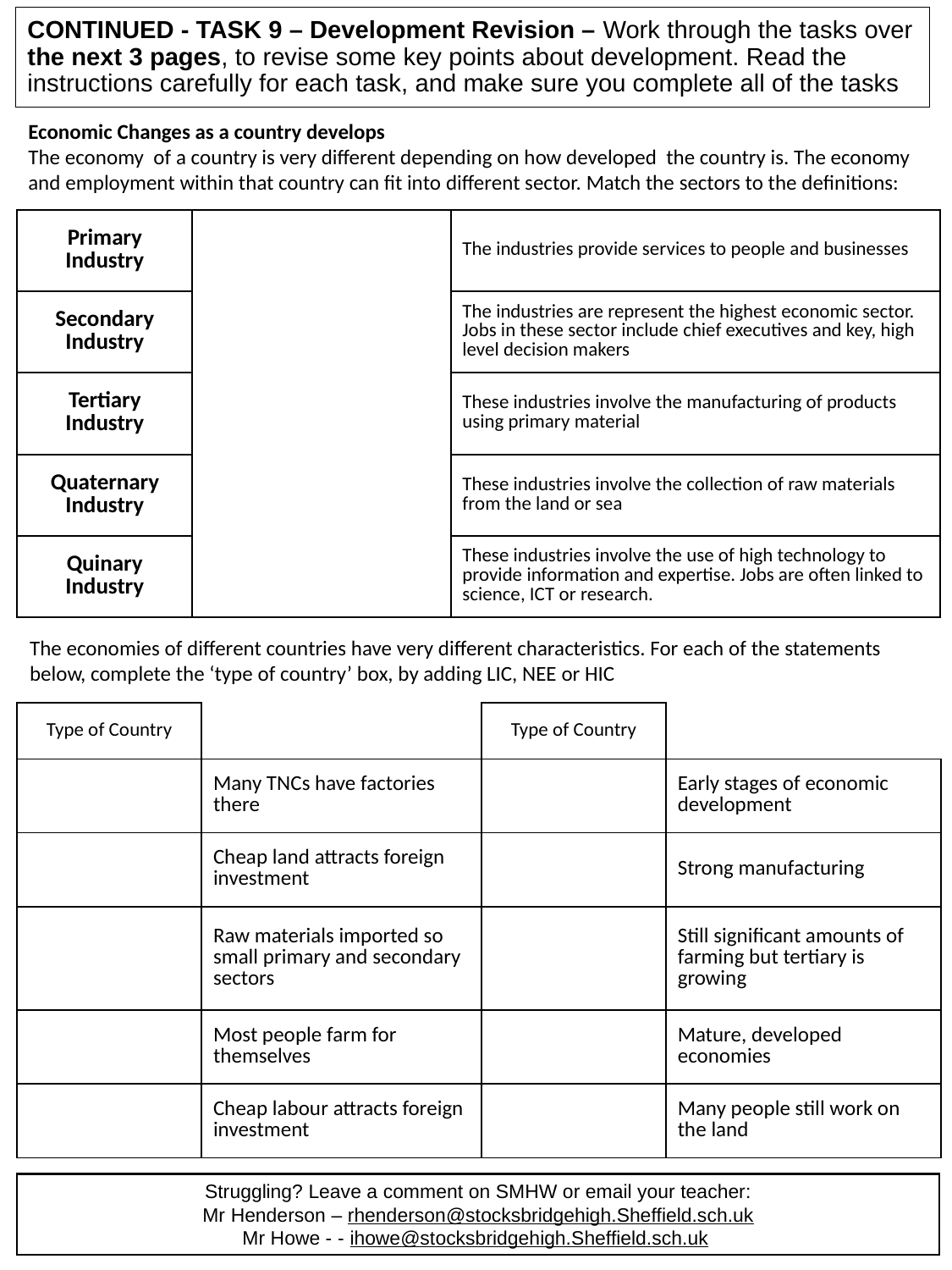

CONTINUED - TASK 9 – Development Revision – Work through the tasks over the next 3 pages, to revise some key points about development. Read the instructions carefully for each task, and make sure you complete all of the tasks
Economic Changes as a country develops
The economy  of a country is very different depending on how developed  the country is. The economy and employment within that country can fit into different sector. Match the sectors to the definitions:
| Primary Industry |  | The industries provide services to people and businesses |
| --- | --- | --- |
| Secondary Industry |  | The industries are represent the highest economic sector. Jobs in these sector include chief executives and key, high level decision makers |
| Tertiary Industry |  | These industries involve the manufacturing of products using primary material |
| Quaternary Industry |  | These industries involve the collection of raw materials from the land or sea |
| Quinary Industry |  | These industries involve the use of high technology to provide information and expertise. Jobs are often linked to science, ICT or research. |
The economies of different countries have very different characteristics. For each of the statements below, complete the ‘type of country’ box, by adding LIC, NEE or HIC
| Type of Country |  | Type of Country |  |
| --- | --- | --- | --- |
|  | Many TNCs have factories there |  | Early stages of economic development |
|  | Cheap land attracts foreign investment |  | Strong manufacturing |
|  | Raw materials imported so small primary and secondary sectors |  | Still significant amounts of farming but tertiary is growing |
|  | Most people farm for themselves |  | Mature, developed economies |
|  | Cheap labour attracts foreign investment |  | Many people still work on the land |
Struggling? Leave a comment on SMHW or email your teacher:
Mr Henderson – rhenderson@stocksbridgehigh.Sheffield.sch.uk
Mr Howe - - ihowe@stocksbridgehigh.Sheffield.sch.uk